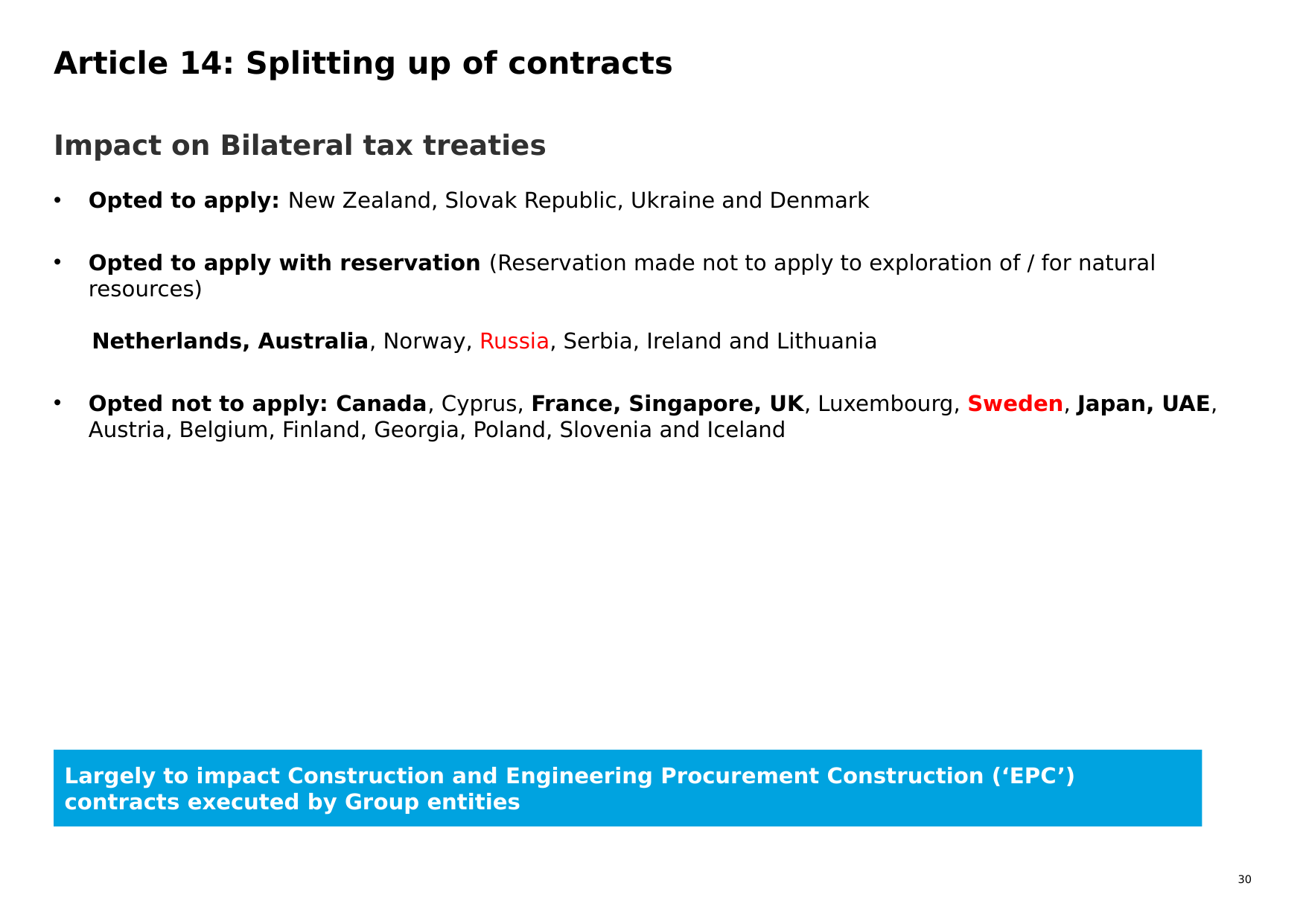

# Article 14: Splitting up of contracts
Impact on Bilateral tax treaties

Opted to apply: New Zealand, Slovak Republic, Ukraine and Denmark

Opted to apply with reservation (Reservation made not to apply to exploration of / for natural resources)

     Netherlands, Australia, Norway, Russia, Serbia, Ireland and Lithuania

Opted not to apply: Canada, Cyprus, France, Singapore, UK, Luxembourg, Sweden, Japan, UAE, Austria, Belgium, Finland, Georgia, Poland, Slovenia and Iceland

Largely to impact Construction and Engineering Procurement Construction (‘EPC’) contracts executed by Group entities